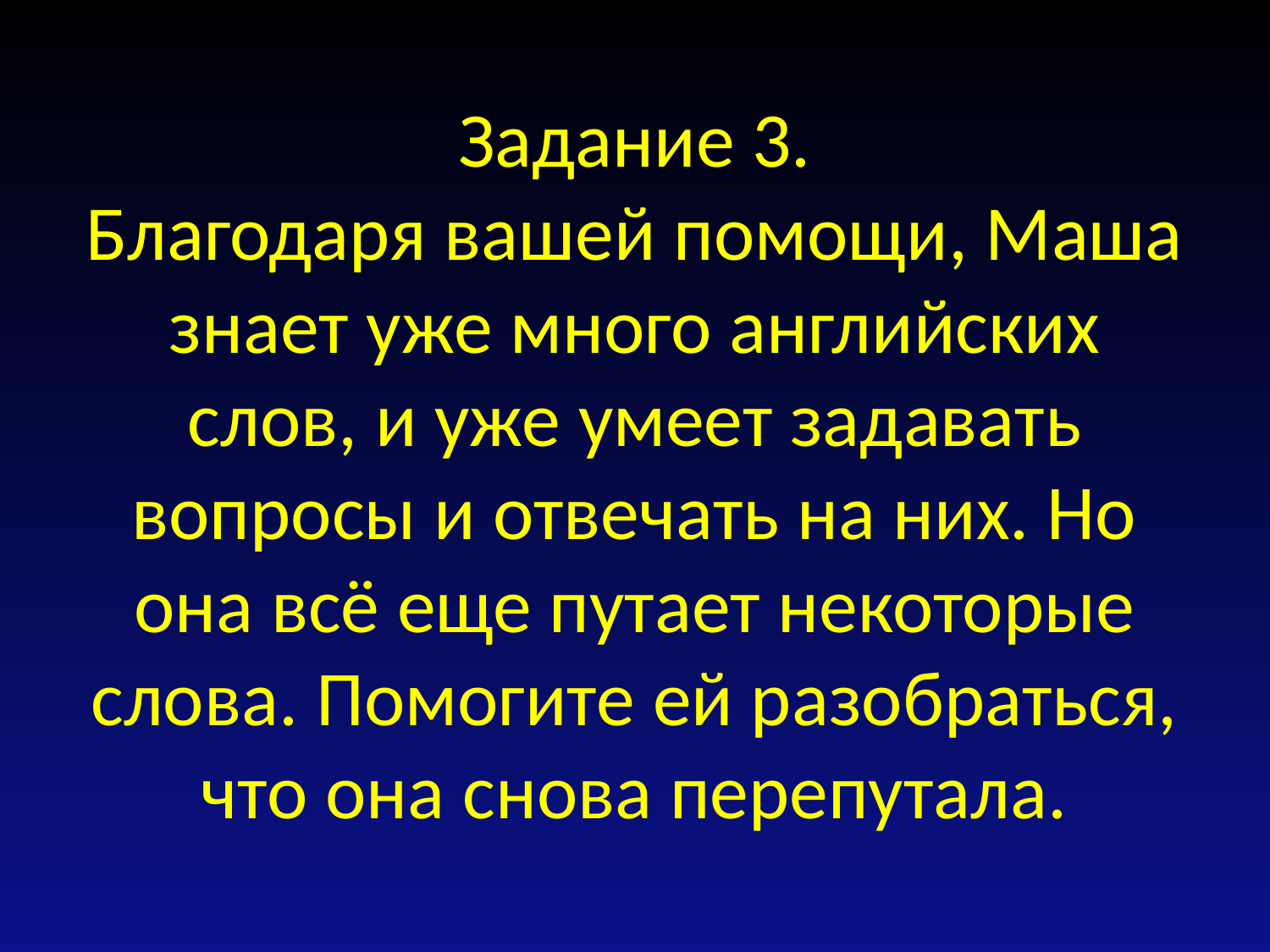

# Задание 3. Благодаря вашей помощи, Маша знает уже много английских слов, и уже умеет задавать вопросы и отвечать на них. Но она всё еще путает некоторые слова. Помогите ей разобраться, что она снова перепутала.